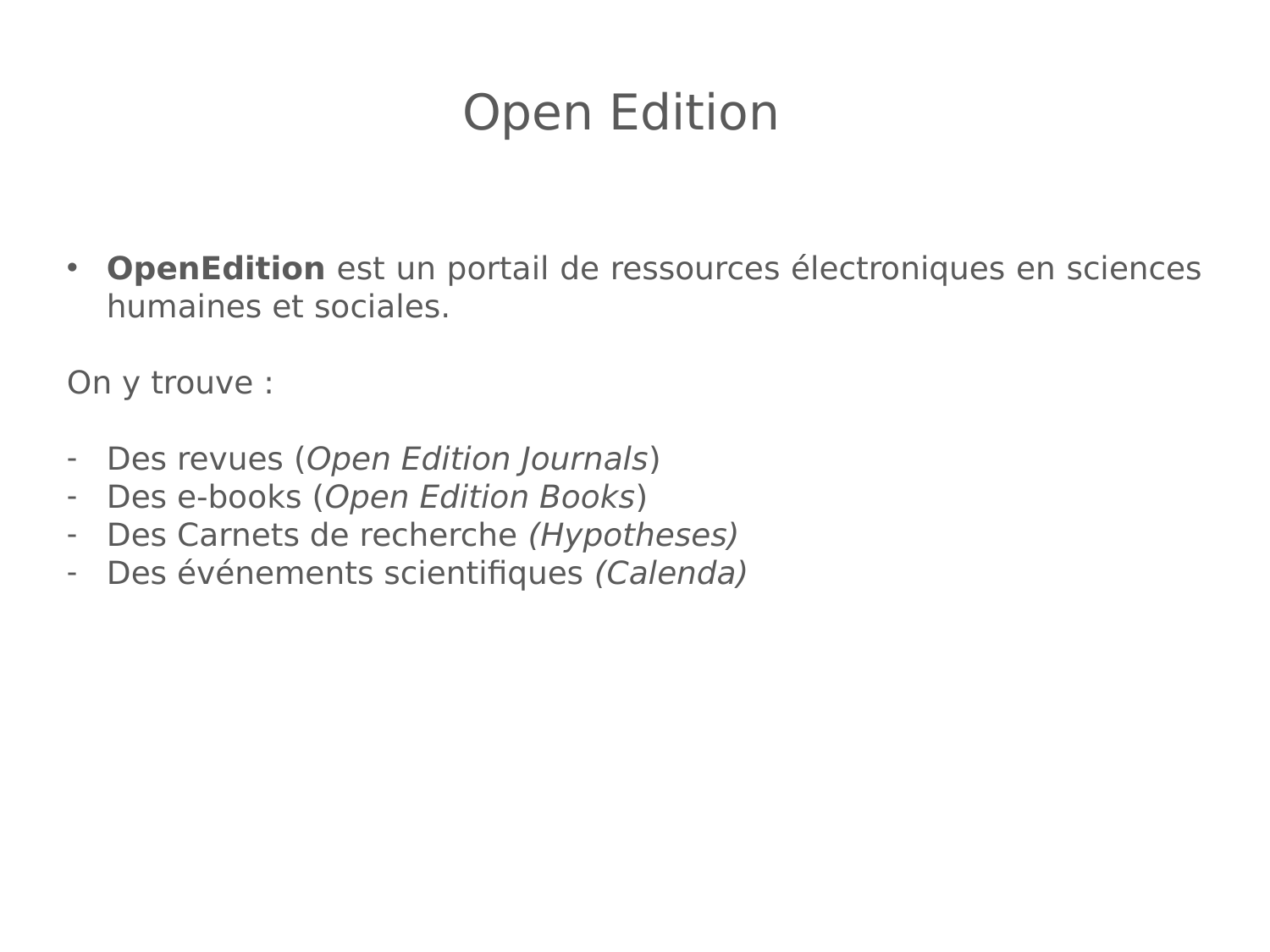

Open Edition

OpenEdition est un portail de ressources électroniques en sciences humaines et sociales.

On y trouve :

Des revues (Open Edition Journals)
Des e-books (Open Edition Books)
Des Carnets de recherche (Hypotheses)
Des événements scientifiques (Calenda)